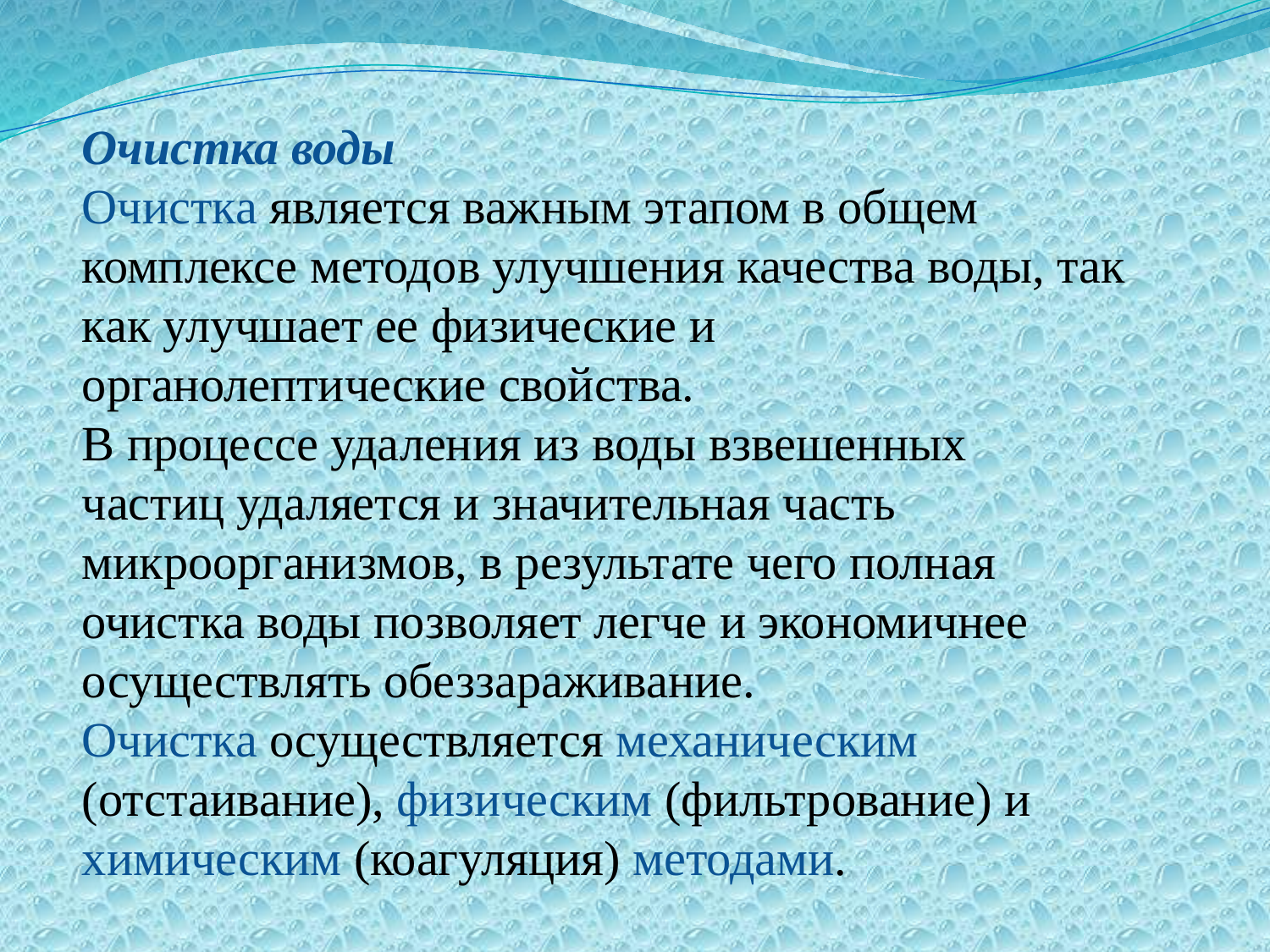

Очистка воды
Очистка является важным этапом в общем
комплексе методов улучшения качества воды, так как улучшает ее физические и органолептические свойства.
В процессе удаления из воды взвешенных
частиц удаляется и значительная часть микроорганизмов, в результате чего полная очистка воды позволяет легче и экономичнее осуществлять обеззараживание.
Очистка осуществляется механическим
(отстаивание), физическим (фильтрование) и химическим (коагуляция) методами.